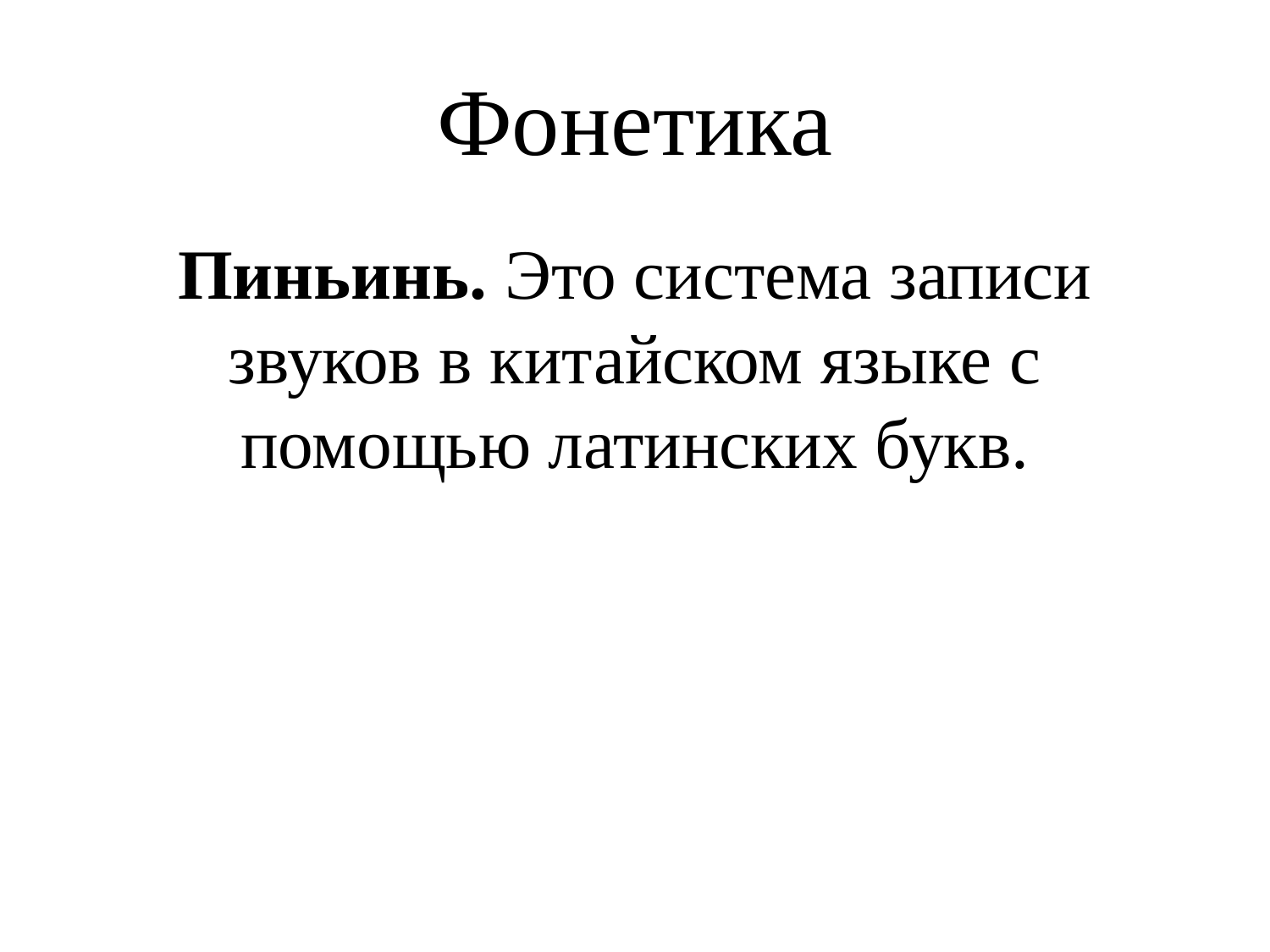

# Фонетика
Пиньинь. Это система записи звуков в китайском языке с помощью латинских букв.